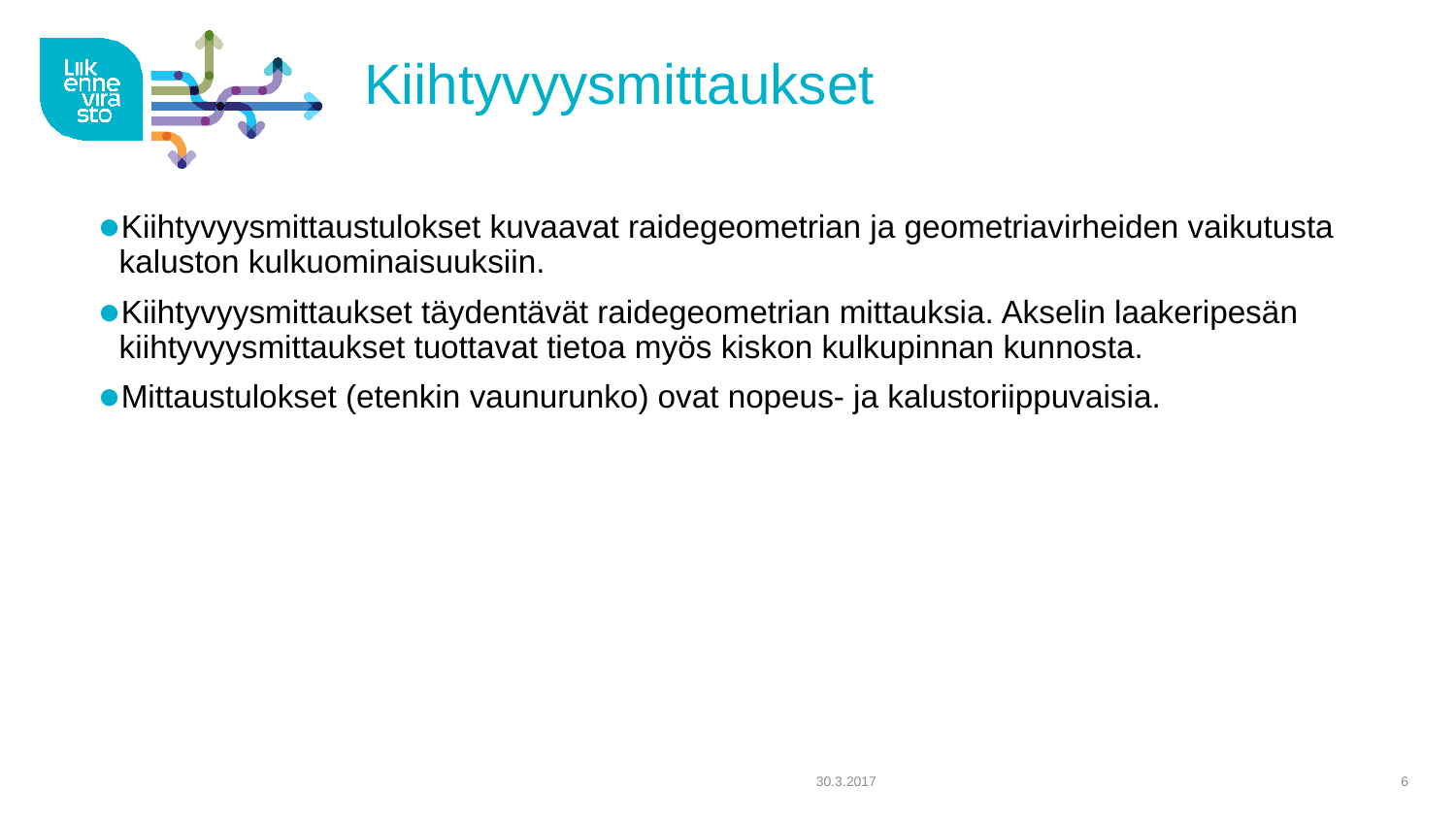

# Kiihtyvyysmittaukset
Kiihtyvyysmittaustulokset kuvaavat raidegeometrian ja geometriavirheiden vaikutusta kaluston kulkuominaisuuksiin.
Kiihtyvyysmittaukset täydentävät raidegeometrian mittauksia. Akselin laakeripesän kiihtyvyysmittaukset tuottavat tietoa myös kiskon kulkupinnan kunnosta.
Mittaustulokset (etenkin vaunurunko) ovat nopeus- ja kalustoriippuvaisia.
30.3.2017

6